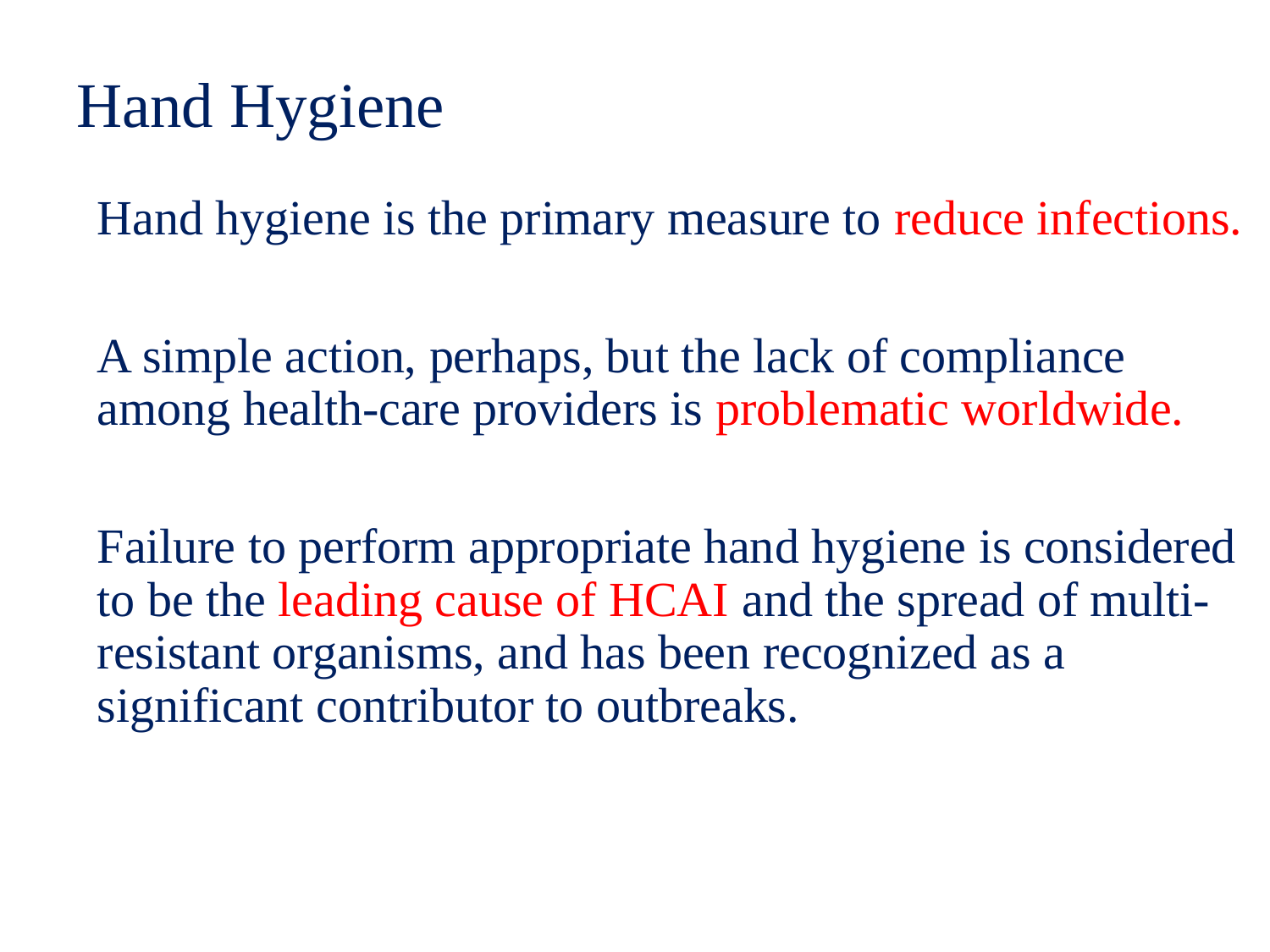

# Hand Hygiene
Hand hygiene is the primary measure to reduce infections.

A simple action, perhaps, but the lack of compliance among health-care providers is problematic worldwide.

Failure to perform appropriate hand hygiene is considered to be the leading cause of HCAI and the spread of multi-resistant organisms, and has been recognized as a significant contributor to outbreaks.